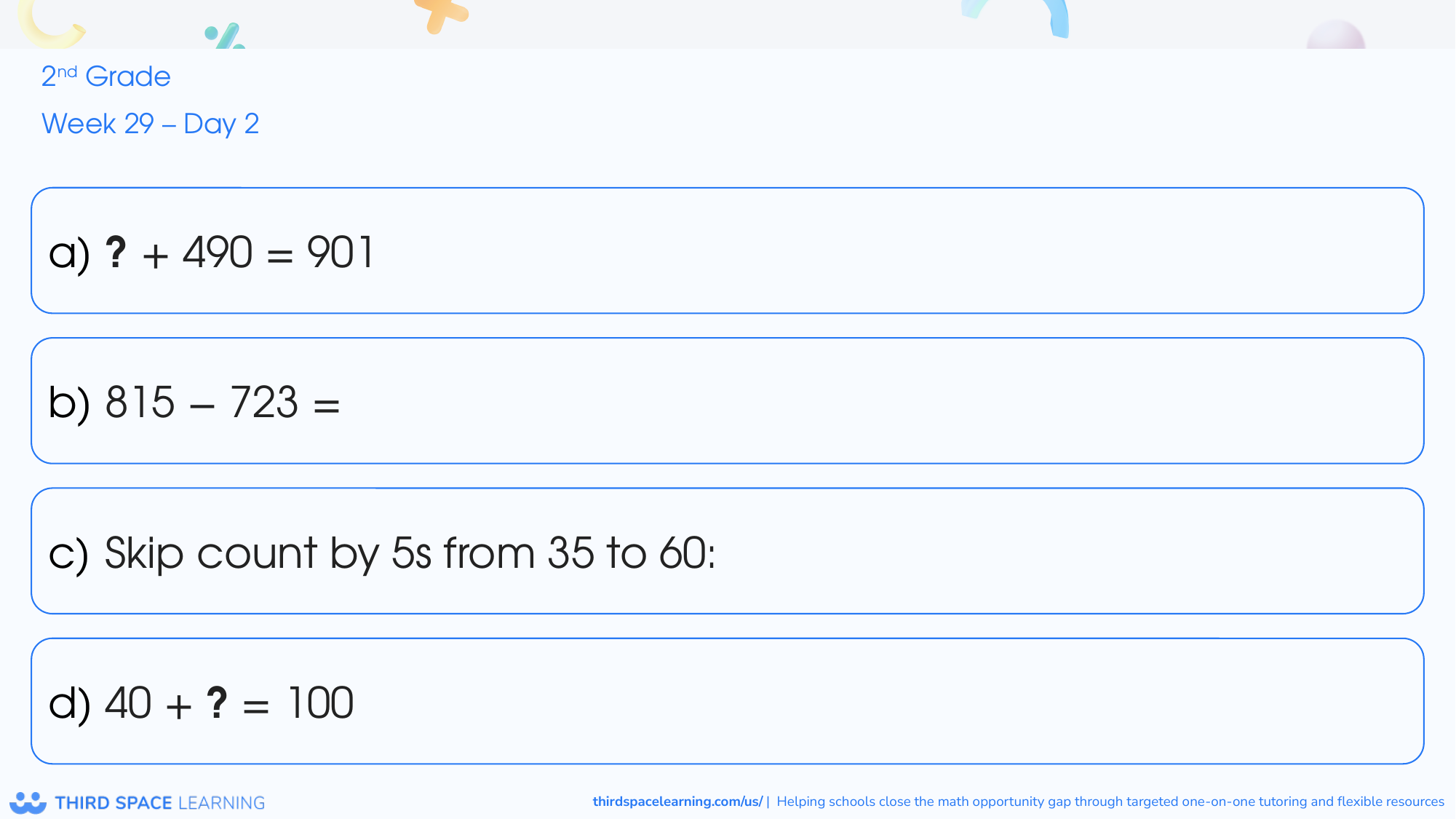

2nd Grade
Week 29 – Day 2
? + 490 = 901
815 − 723 =
Skip count by 5s from 35 to 60:
40 + ? = 100